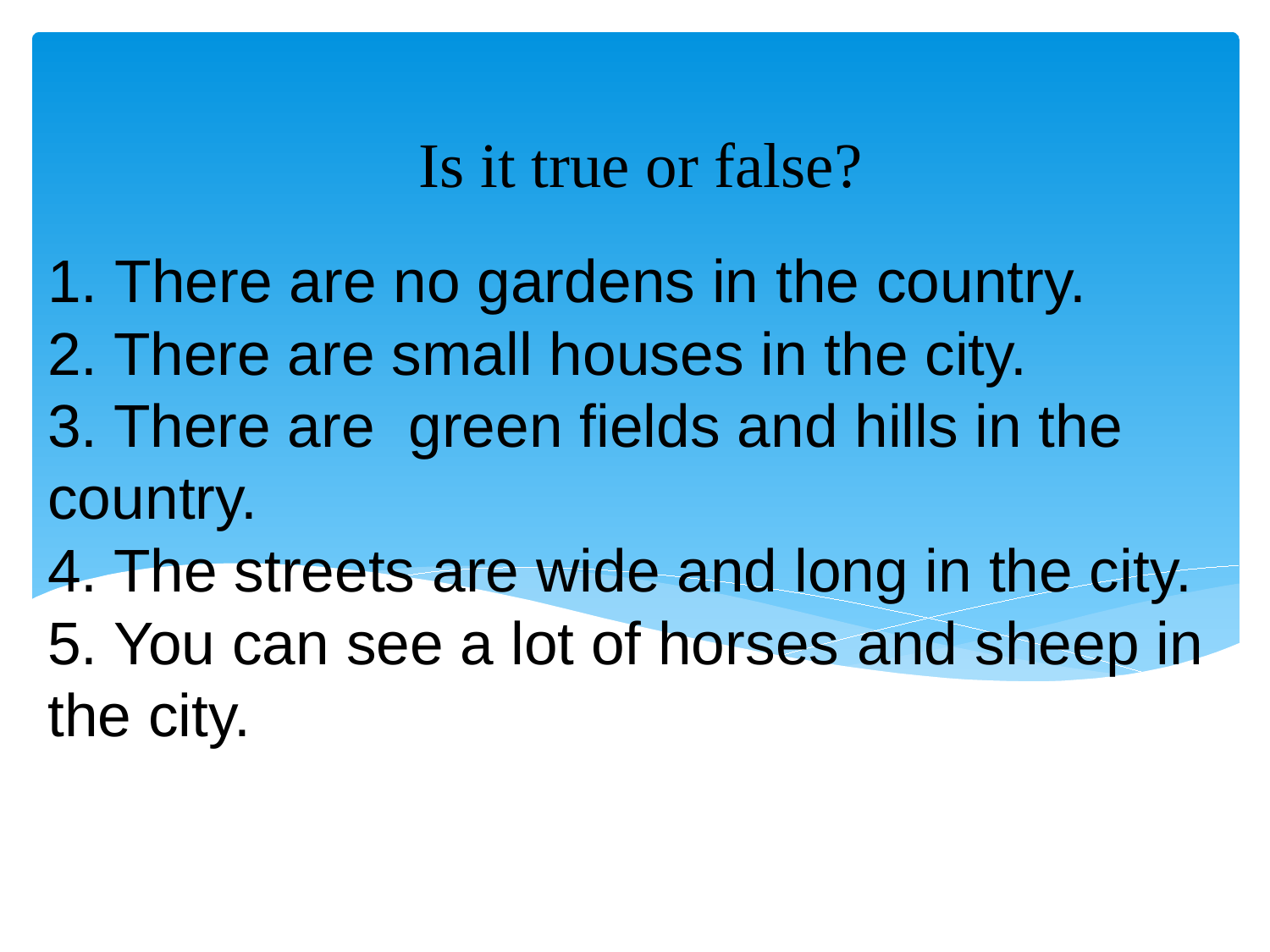

Is it true or false?
# 1. There are no gardens in the country. 2. There are small houses in the city. 3. There are  green fields and hills in the country. 4. The streets are wide and long in the city. 5. You can see a lot of horses and sheep in the city.